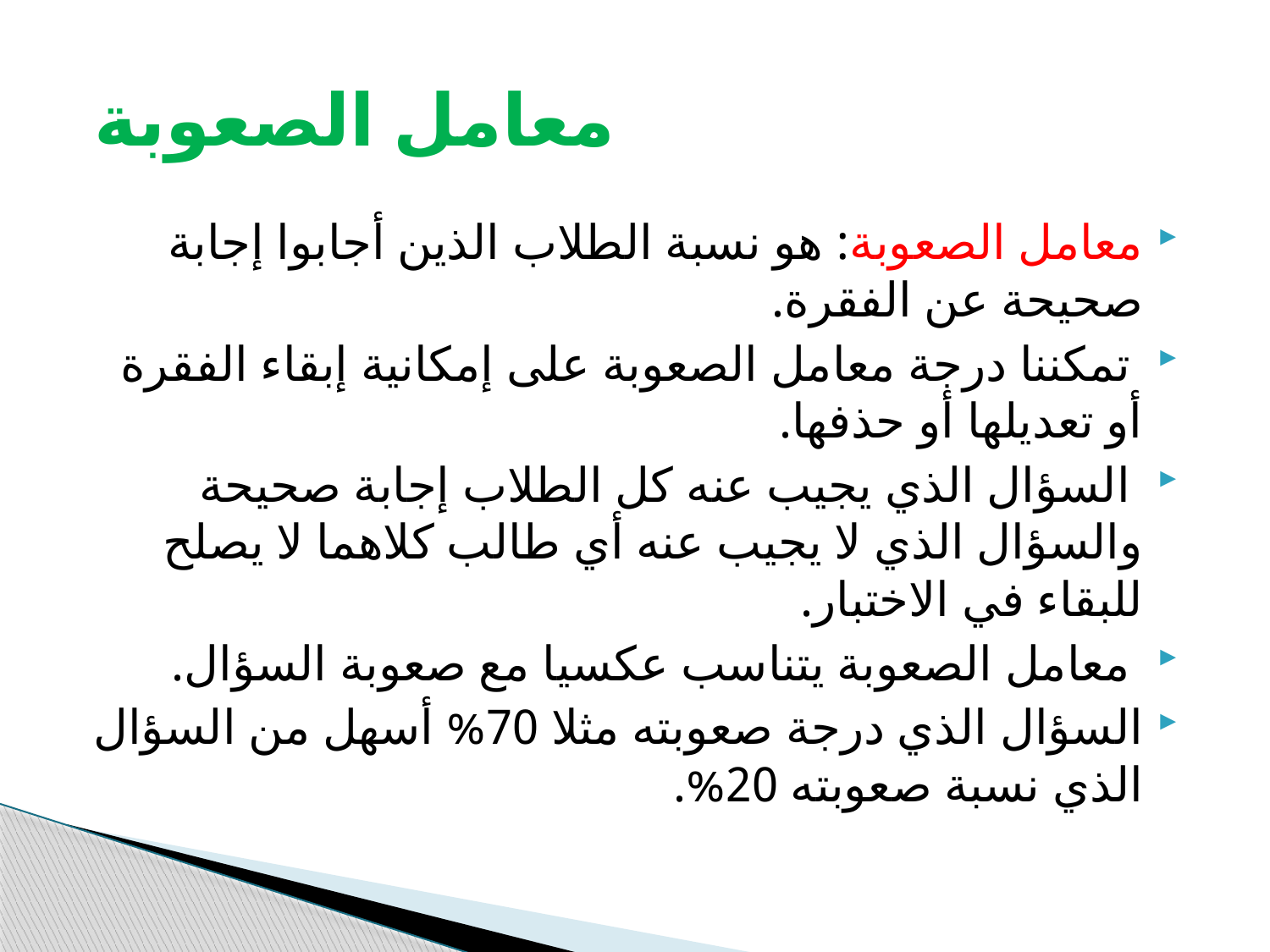

# معامل الصعوبة
معامل الصعوبة: هو نسبة الطلاب الذين أجابوا إجابة صحيحة عن الفقرة.
 تمكننا درجة معامل الصعوبة على إمكانية إبقاء الفقرة أو تعديلها أو حذفها.
 السؤال الذي يجيب عنه كل الطلاب إجابة صحيحة والسؤال الذي لا يجيب عنه أي طالب كلاهما لا يصلح للبقاء في الاختبار.
 معامل الصعوبة يتناسب عكسيا مع صعوبة السؤال.
السؤال الذي درجة صعوبته مثلا 70% أسهل من السؤال الذي نسبة صعوبته 20%.